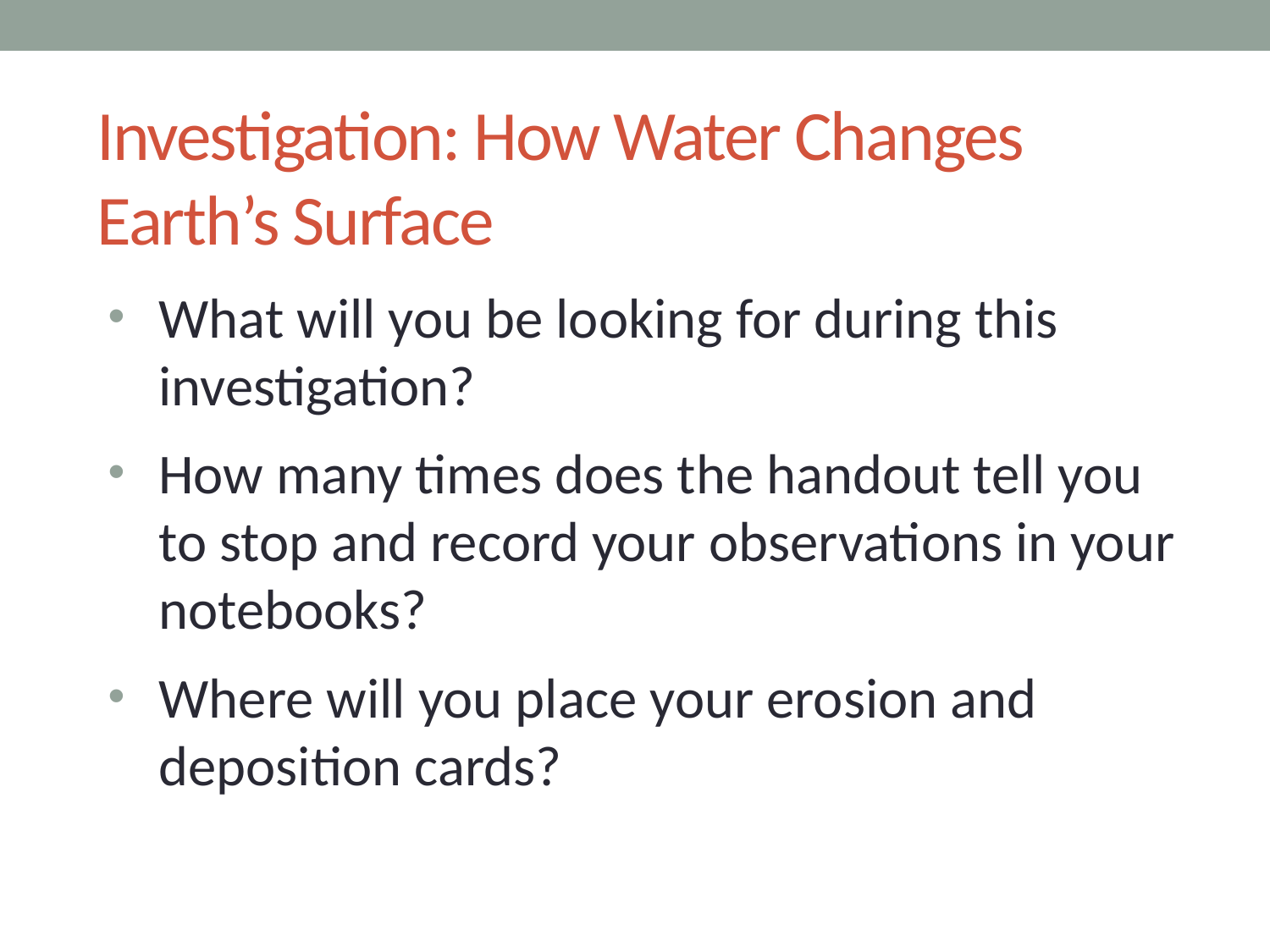

# Investigation: How Water Changes Earth’s Surface
What will you be looking for during this investigation?
How many times does the handout tell you to stop and record your observations in your notebooks?
Where will you place your erosion and deposition cards?